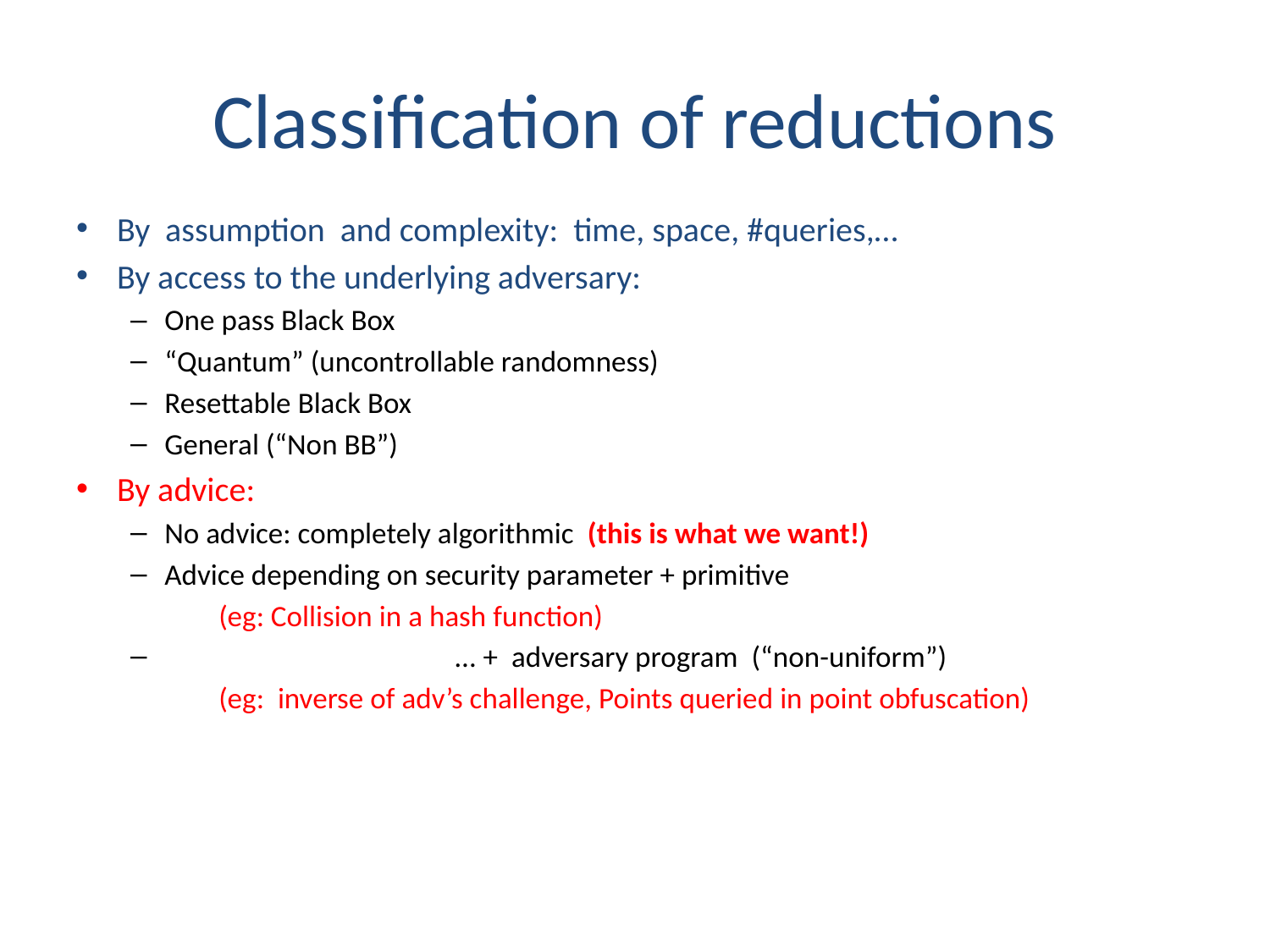

# Classification of reductions
By  assumption  and complexity:  time, space, #queries,…
By access to the underlying adversary:
One pass Black Box
“Quantum” (uncontrollable randomness)
Resettable Black Box
General (“Non BB”)
By advice:
No advice: completely algorithmic  (this is what we want!)
Advice depending on security parameter + primitive
             (eg: Collision in a hash function)
                                           … +  adversary program  (“non-uniform”)
             (eg:  inverse of adv’s challenge, Points queried in point obfuscation)
Advice depending on (public) randomness
    (eg: extractable functions /knowledge of exponent,  ULE, DI-IO,…)

Viewed this way,  KOE & friends are not “assumptions”;                  they are “holes” in a reduction that we fill via external advice.